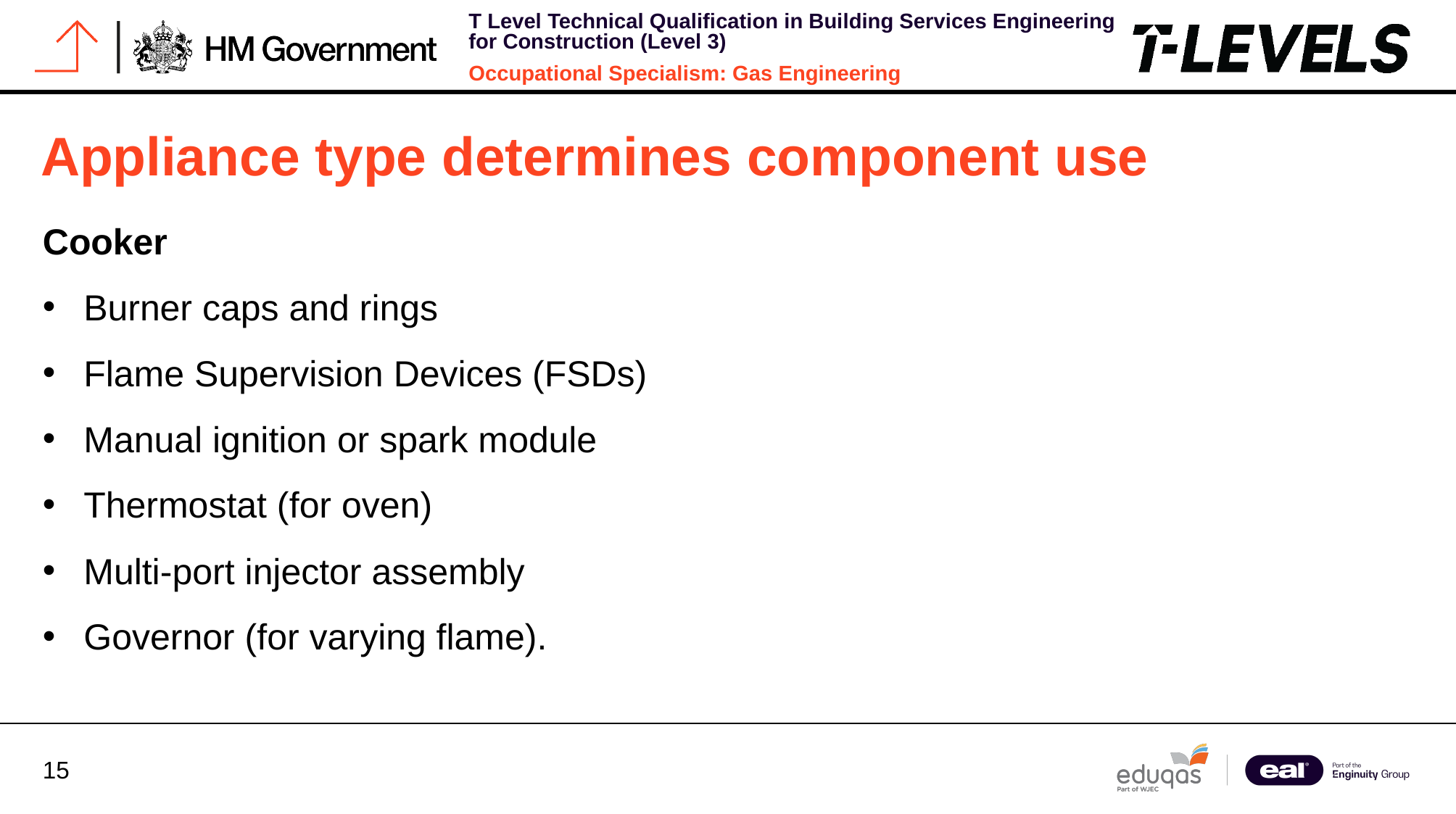

# Appliance type determines component use
Cooker
Burner caps and rings
Flame Supervision Devices (FSDs)
Manual ignition or spark module
Thermostat (for oven)
Multi-port injector assembly
Governor (for varying flame).